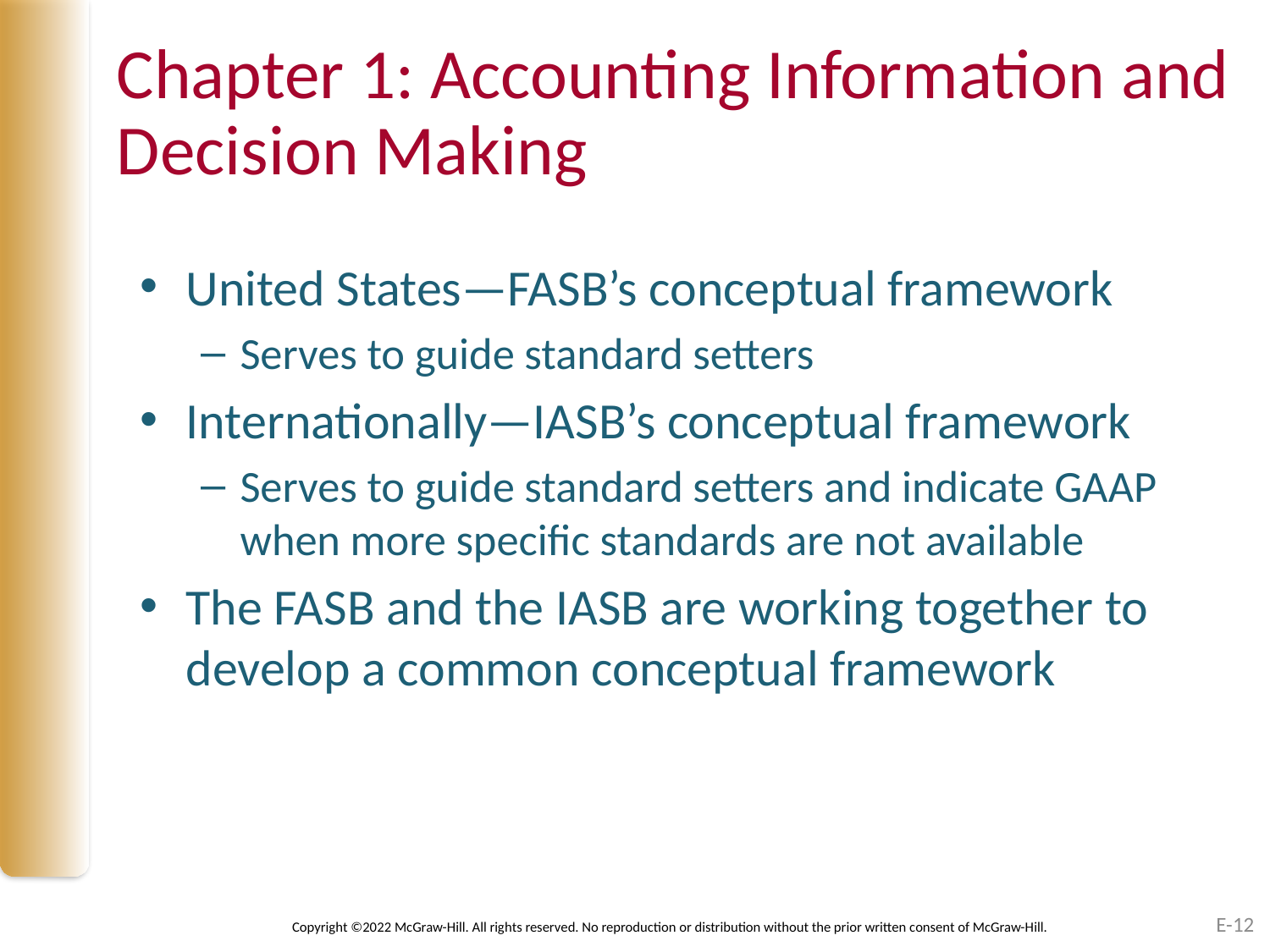

# Chapter 1: Accounting Information and Decision Making
United States—FASB’s conceptual framework
Serves to guide standard setters
Internationally—IASB’s conceptual framework
Serves to guide standard setters and indicate GAAP when more specific standards are not available
The FASB and the IASB are working together to develop a common conceptual framework
E-12
Copyright ©2022 McGraw-Hill. All rights reserved. No reproduction or distribution without the prior written consent of McGraw-Hill.